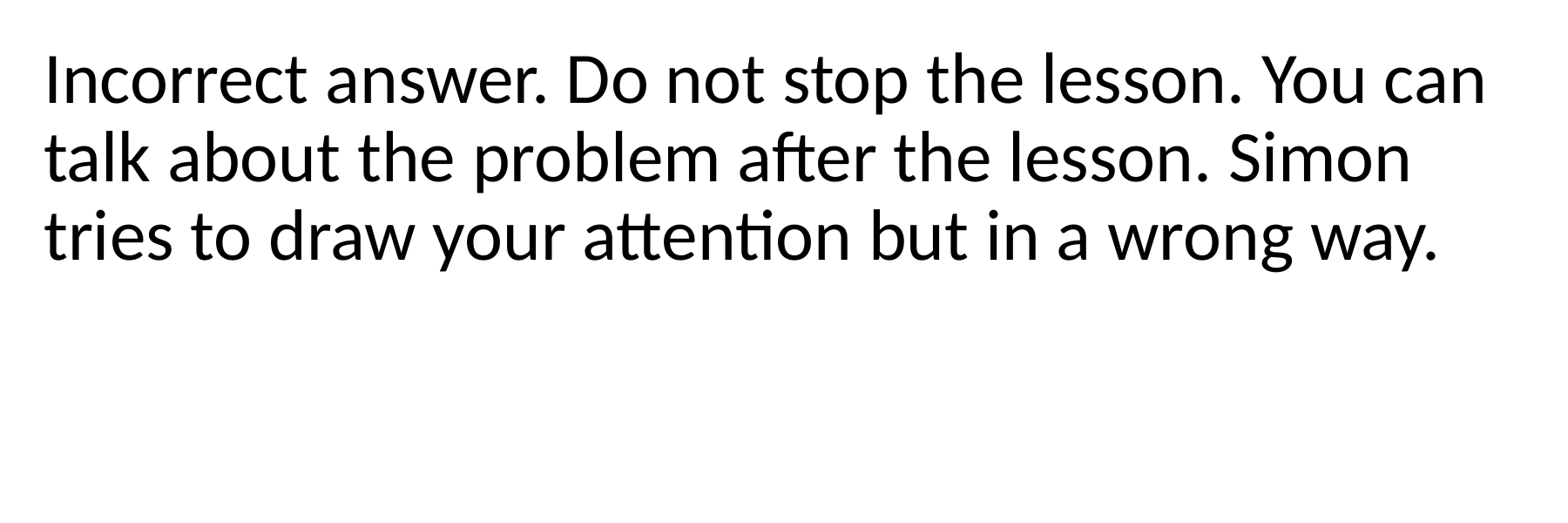

Incorrect answer. Do not stop the lesson. You can talk about the problem after the lesson. Simon tries to draw your attention but in a wrong way.